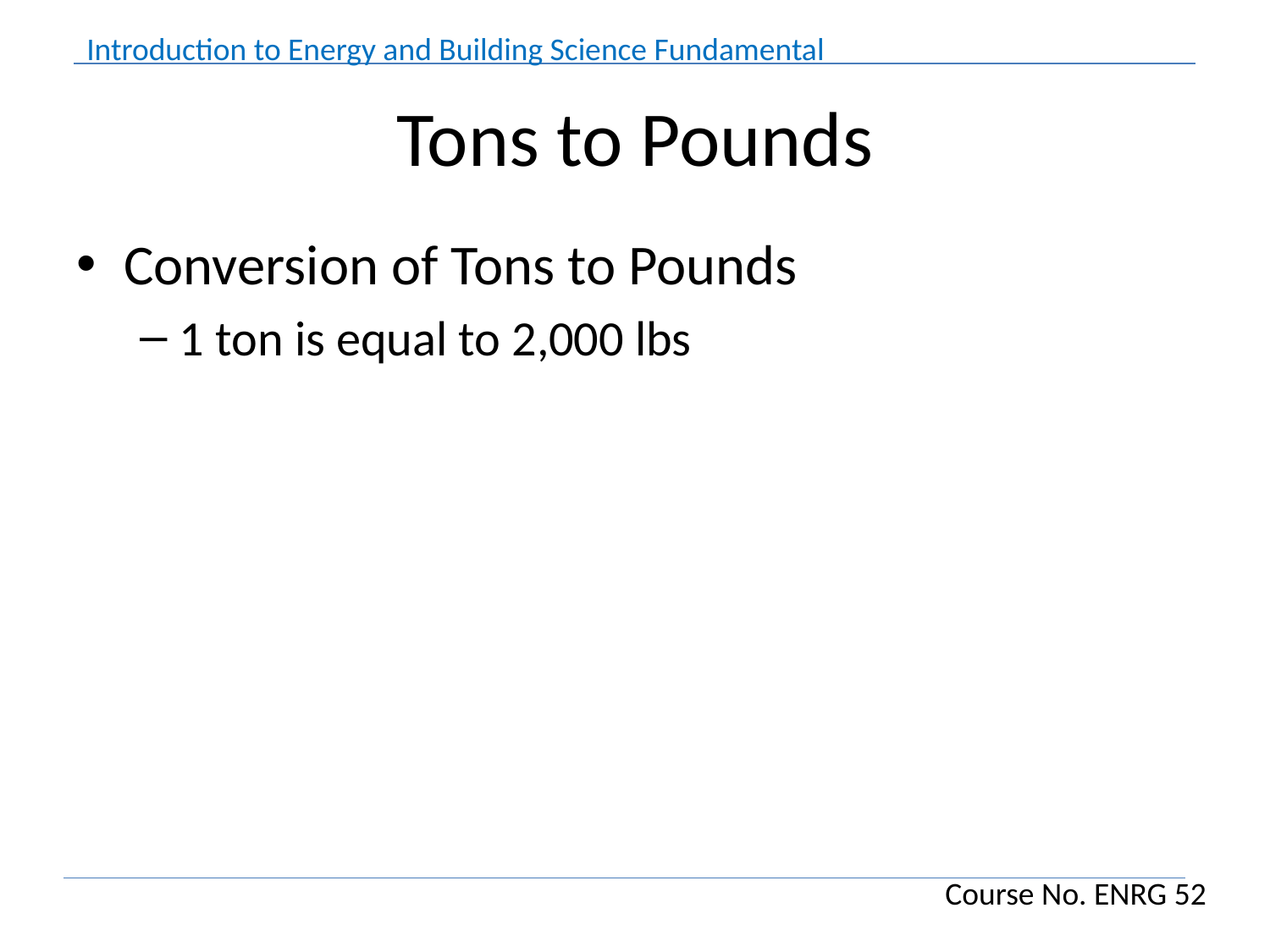

# Tons to Pounds
Conversion of Tons to Pounds
1 ton is equal to 2,000 lbs